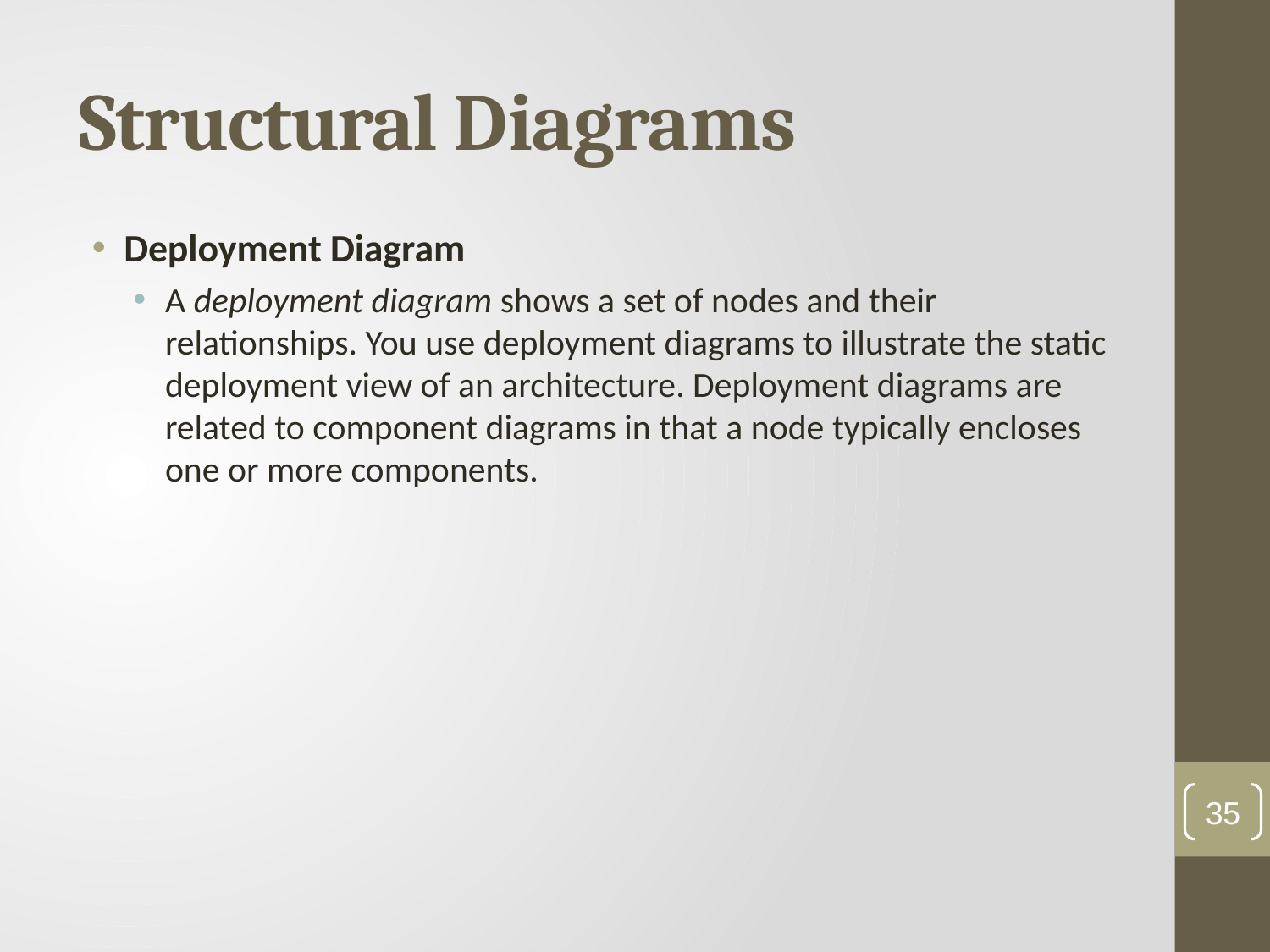

# Structural Diagrams
Deployment Diagram
A deployment diagram shows a set of nodes and their relationships. You use deployment diagrams to illustrate the static deployment view of an architecture. Deployment diagrams are related to component diagrams in that a node typically encloses one or more components.
35